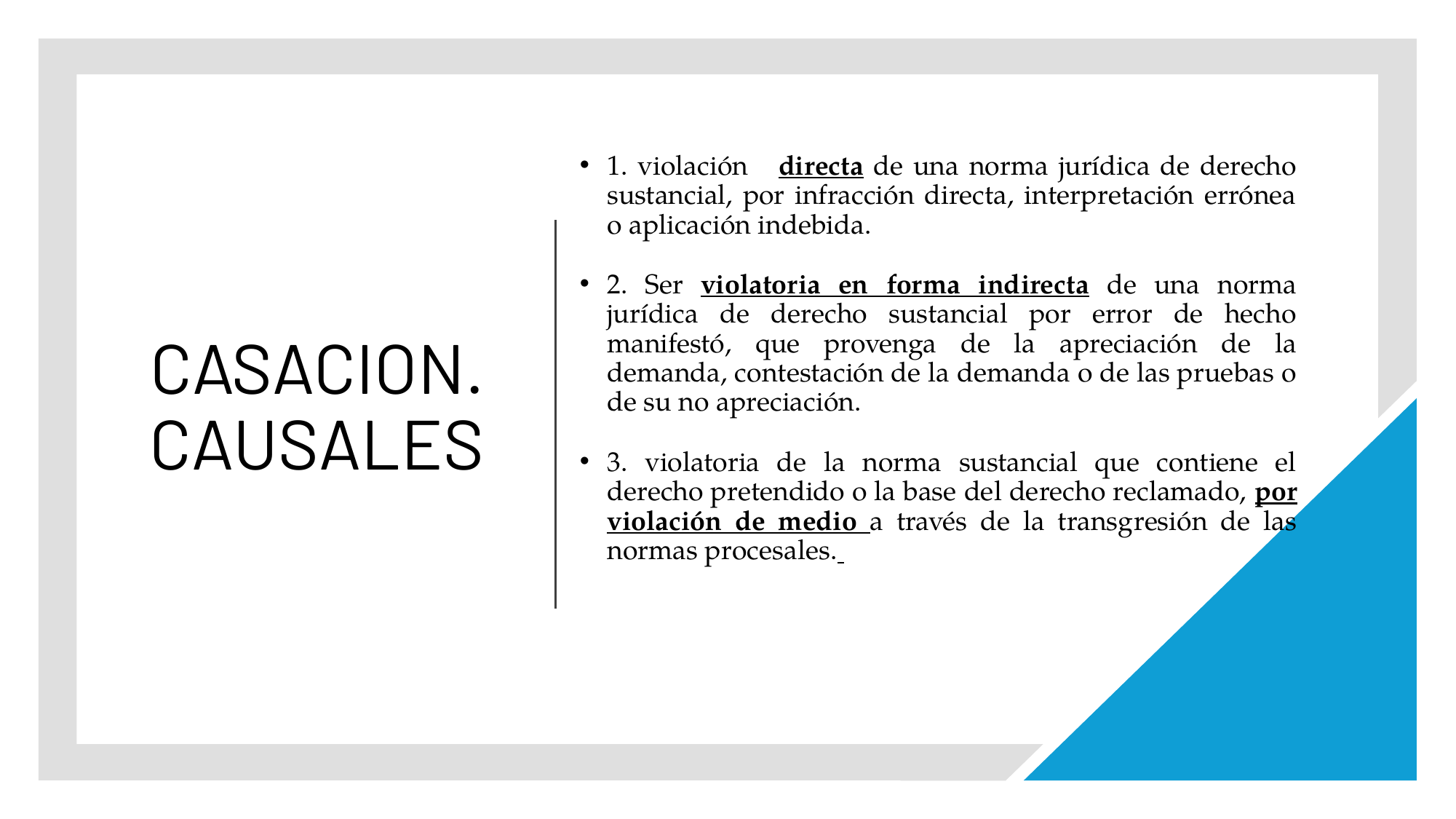

1. violación   directa de una norma jurídica de derecho sustancial, por infracción directa, interpretación errónea o aplicación indebida.
2. Ser violatoria en forma indirecta de una norma jurídica de derecho sustancial por error de hecho manifestó, que provenga de la apreciación de la demanda, contestación de la demanda o de las pruebas o de su no apreciación.
3. violatoria de la norma sustancial que contiene el derecho pretendido o la base del derecho reclamado, por violación de medio a través de la transgresión de las normas procesales.

# CASACION. CAUSALES